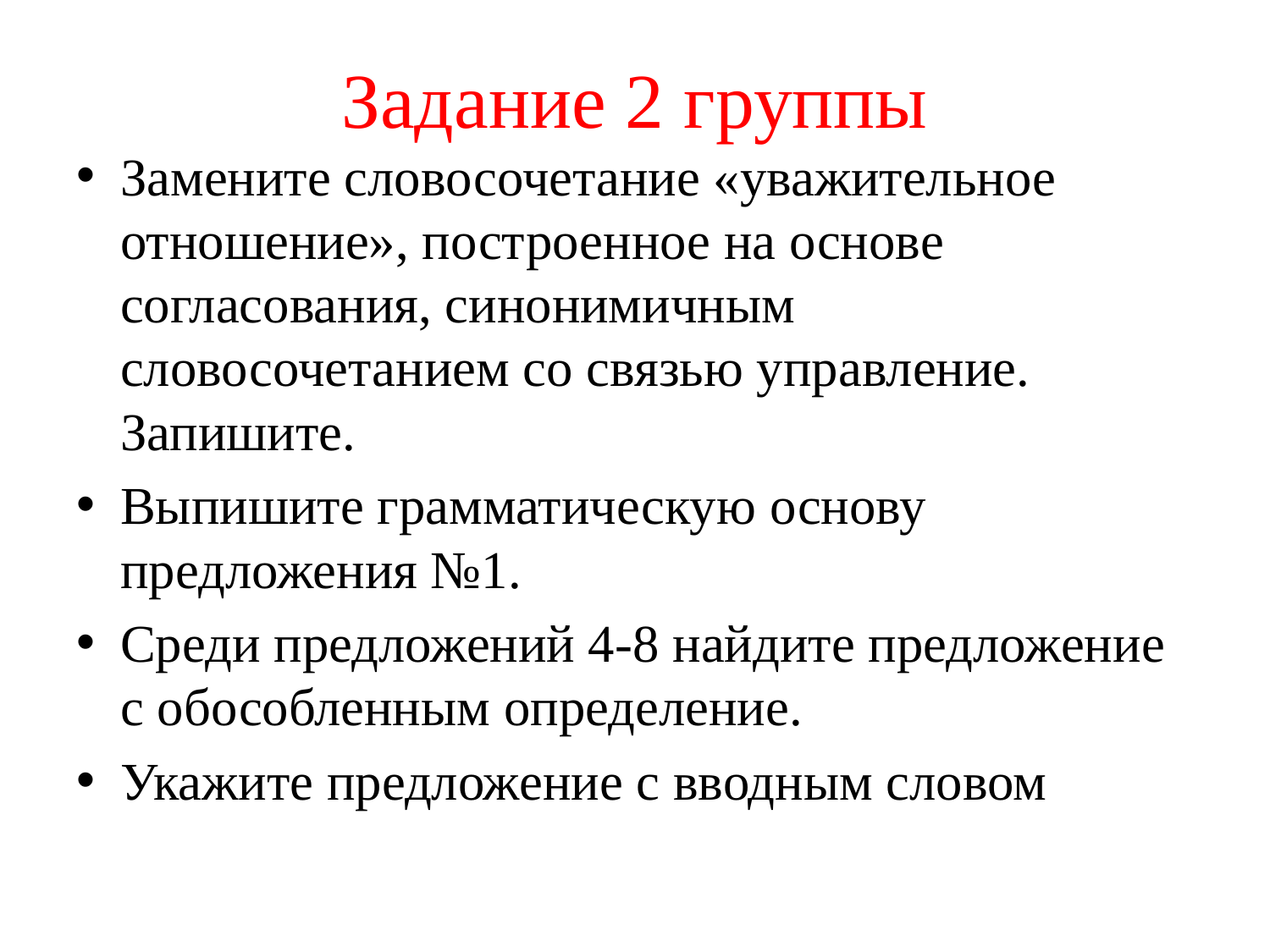

# Задание 2 группы
Замените словосочетание «уважительное отношение», построенное на основе согласования, синонимичным словосочетанием со связью управление. Запишите.
Выпишите грамматическую основу предложения №1.
Среди предложений 4-8 найдите предложение с обособленным определение.
Укажите предложение с вводным словом